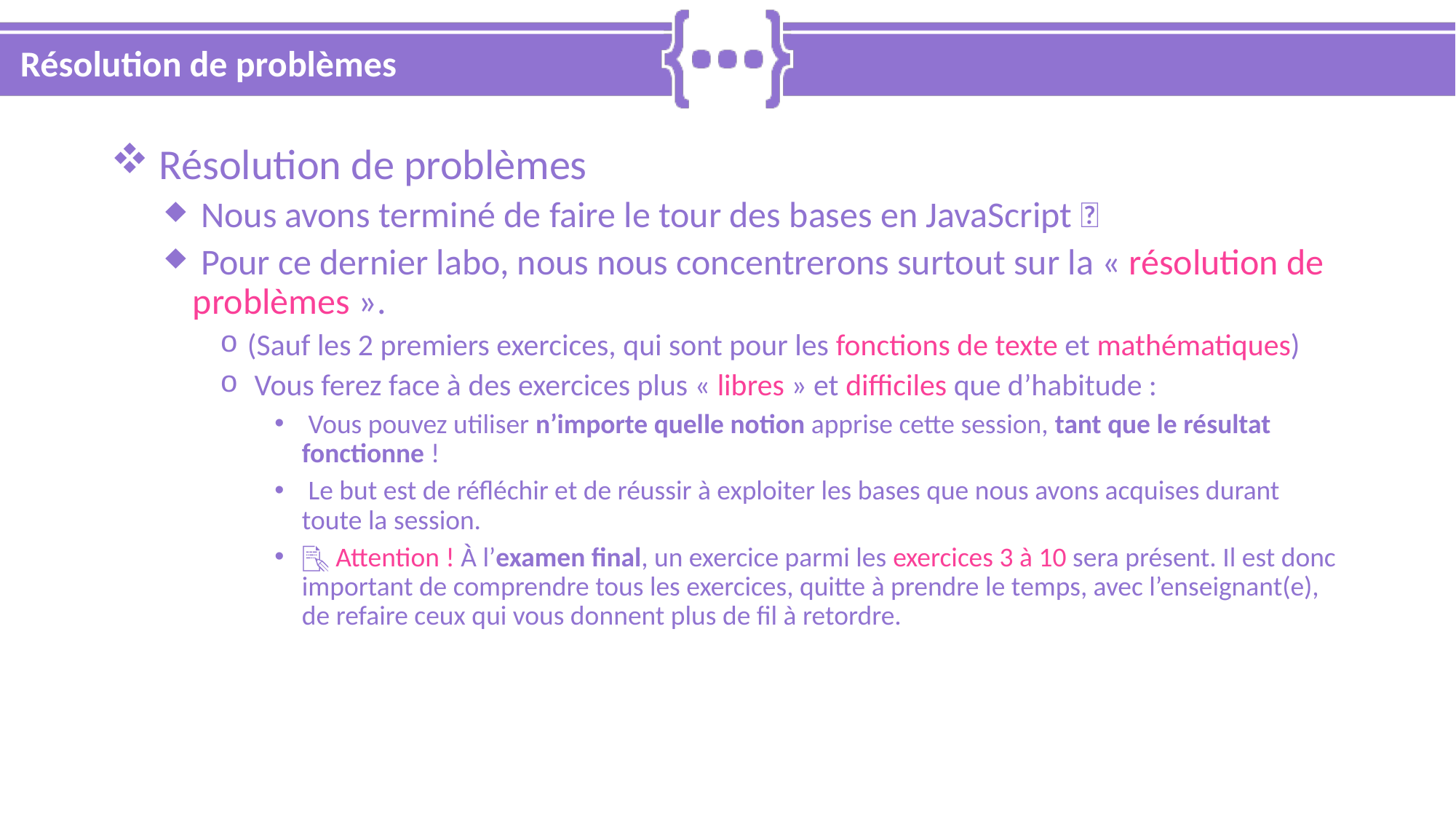

# Résolution de problèmes
 Résolution de problèmes
 Nous avons terminé de faire le tour des bases en JavaScript 🥳
 Pour ce dernier labo, nous nous concentrerons surtout sur la « résolution de problèmes ».
(Sauf les 2 premiers exercices, qui sont pour les fonctions de texte et mathématiques)
 Vous ferez face à des exercices plus « libres » et difficiles que d’habitude :
 Vous pouvez utiliser n’importe quelle notion apprise cette session, tant que le résultat fonctionne !
 Le but est de réfléchir et de réussir à exploiter les bases que nous avons acquises durant toute la session.
📝 Attention ! À l’examen final, un exercice parmi les exercices 3 à 10 sera présent. Il est donc important de comprendre tous les exercices, quitte à prendre le temps, avec l’enseignant(e), de refaire ceux qui vous donnent plus de fil à retordre.